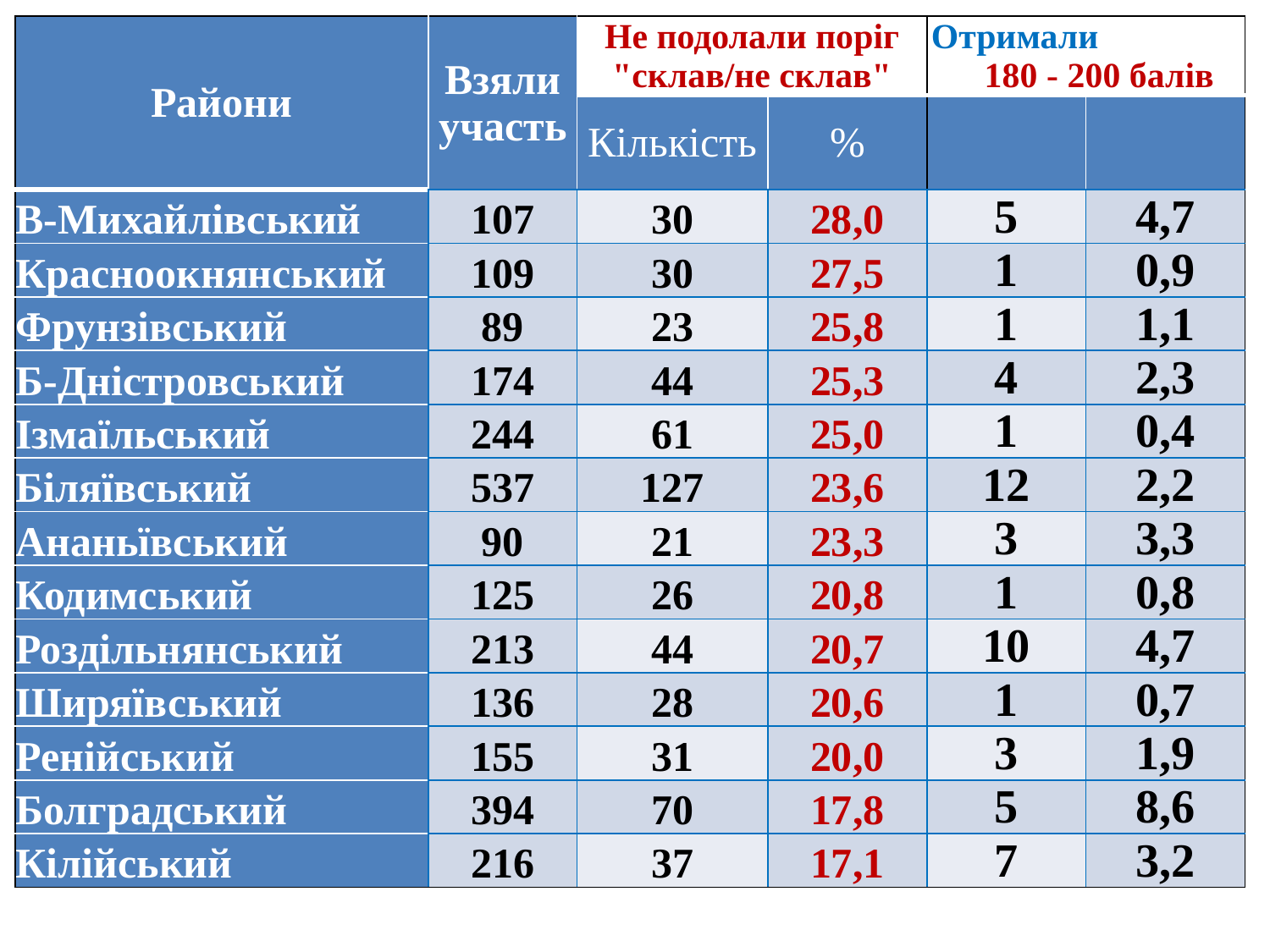

| Райони | Взяли участь | Не подолали поріг "склав/не склав" |  | Отримали 180 - 200 балів |  |
| --- | --- | --- | --- | --- | --- |
|  |  | Кількість | % |  |  |
| В-Михайлівський | 107 | 30 | 28,0 | 5 | 4,7 |
| Красноокнянський | 109 | 30 | 27,5 | 1 | 0,9 |
| Фрунзівський | 89 | 23 | 25,8 | 1 | 1,1 |
| Б-Дністровський | 174 | 44 | 25,3 | 4 | 2,3 |
| Ізмаїльський | 244 | 61 | 25,0 | 1 | 0,4 |
| Біляївський | 537 | 127 | 23,6 | 12 | 2,2 |
| Ананьївський | 90 | 21 | 23,3 | 3 | 3,3 |
| Кодимський | 125 | 26 | 20,8 | 1 | 0,8 |
| Роздільнянський | 213 | 44 | 20,7 | 10 | 4,7 |
| Ширяївський | 136 | 28 | 20,6 | 1 | 0,7 |
| Ренійський | 155 | 31 | 20,0 | 3 | 1,9 |
| Болградський | 394 | 70 | 17,8 | 5 | 8,6 |
| Кілійський | 216 | 37 | 17,1 | 7 | 3,2 |